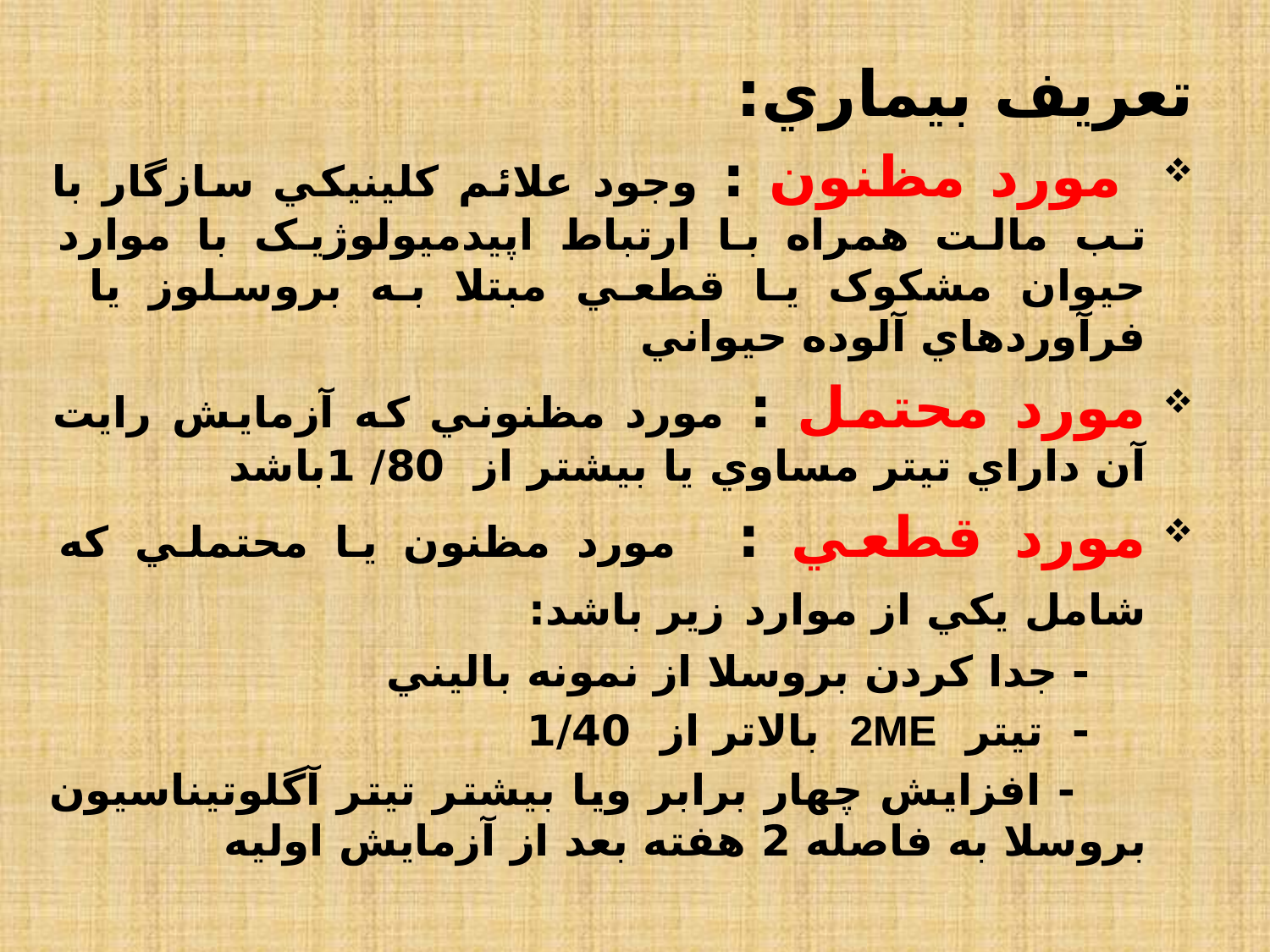

تعريف بيماري:
 مورد مظنون : وجود علائم کلينيکي سازگار با تب مالت همراه با ارتباط اپيدميولوژيک با موارد حيوان مشکوک يا قطعي مبتلا به بروسلوز يا  فرآوردهاي آلوده حيواني
مورد محتمل : مورد مظنوني که آزمايش رايت آن داراي تيتر مساوي يا بيشتر از  80/ 1باشد
مورد قطعي :  مورد مظنون يا محتملي که شامل يکي از موارد زير باشد:
       - جدا کردن بروسلا از نمونه باليني
       -  تيتر  2ME  بالاتر از  1/40
       - افزايش چهار برابر ويا بيشتر تيتر آگلوتيناسيون بروسلا به فاصله 2 هفته بعد از آزمايش اوليه